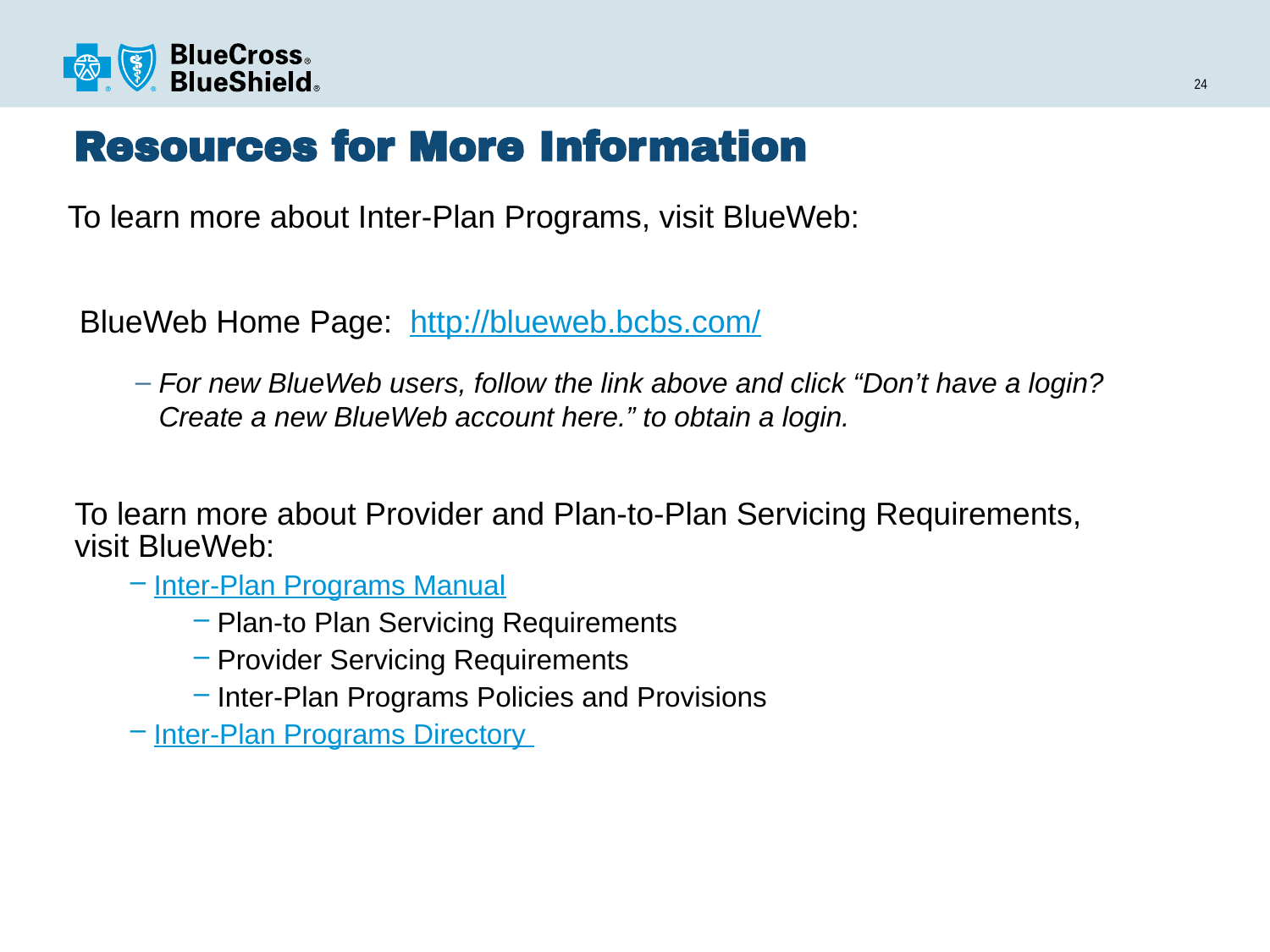

# Resources for More Information
To learn more about Inter-Plan Programs, visit BlueWeb:

BlueWeb Home Page:  http://blueweb.bcbs.com/
For new BlueWeb users, follow the link above and click “Don’t have a login? Create a new BlueWeb account here.” to obtain a login.
To learn more about Provider and Plan-to-Plan Servicing Requirements,
visit BlueWeb:
Inter-Plan Programs Manual
Plan-to Plan Servicing Requirements
Provider Servicing Requirements
Inter-Plan Programs Policies and Provisions
Inter-Plan Programs Directory